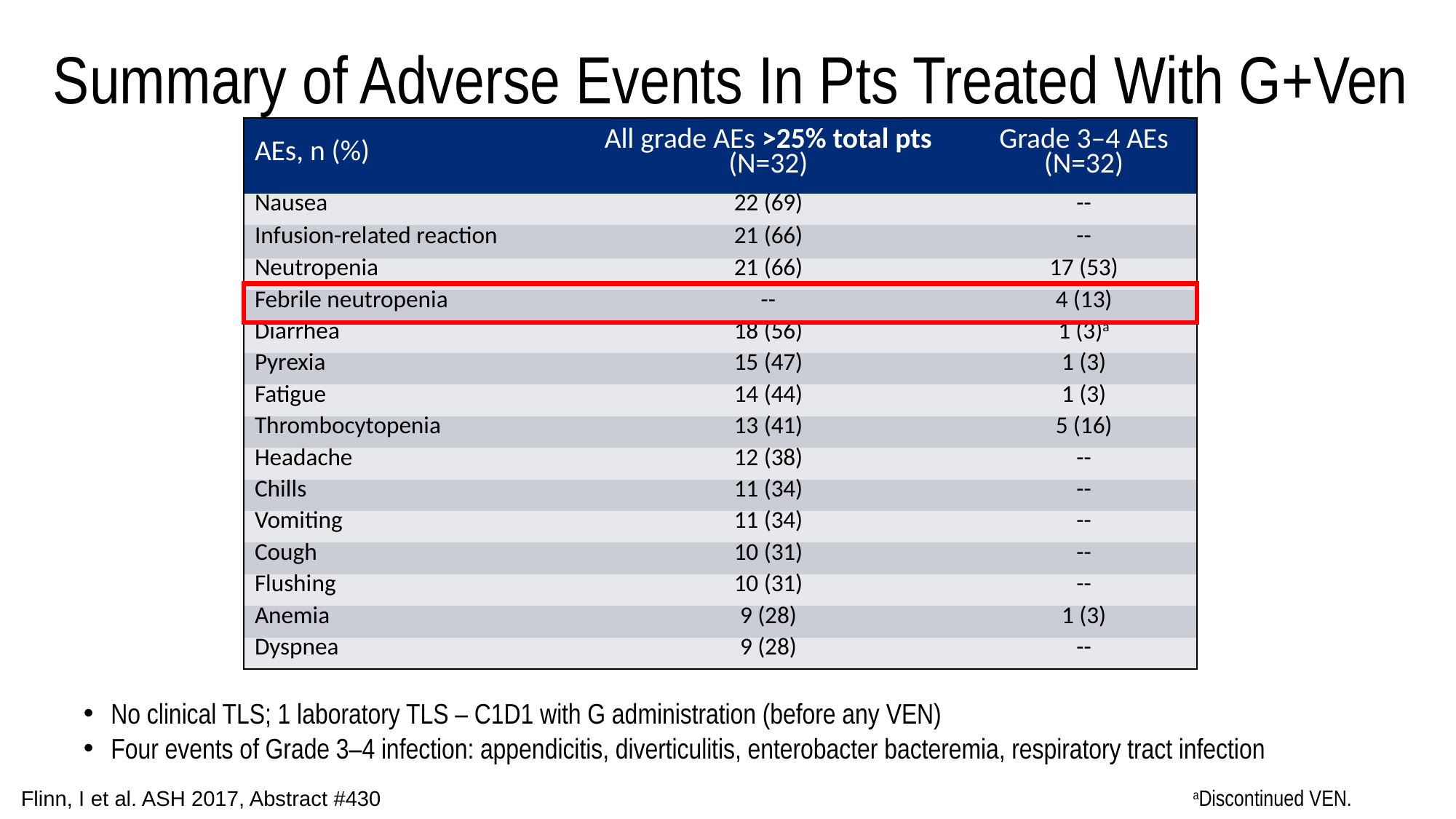

# Summary of Adverse Events In Pts Treated With G+Ven
| AEs, n (%) | All grade AEs >25% total pts (N=32) | Grade 3–4 AEs (N=32) |
| --- | --- | --- |
| Nausea | 22 (69) | -- |
| Infusion-related reaction | 21 (66) | -- |
| Neutropenia | 21 (66) | 17 (53) |
| Febrile neutropenia | -- | 4 (13) |
| Diarrhea | 18 (56) | 1 (3)a |
| Pyrexia | 15 (47) | 1 (3) |
| Fatigue | 14 (44) | 1 (3) |
| Thrombocytopenia | 13 (41) | 5 (16) |
| Headache | 12 (38) | -- |
| Chills | 11 (34) | -- |
| Vomiting | 11 (34) | -- |
| Cough | 10 (31) | -- |
| Flushing | 10 (31) | -- |
| Anemia | 9 (28) | 1 (3) |
| Dyspnea | 9 (28) | -- |

No clinical TLS; 1 laboratory TLS – C1D1 with G administration (before any VEN)
Four events of Grade 3–4 infection: appendicitis, diverticulitis, enterobacter bacteremia, respiratory tract infection
aDiscontinued VEN.
Flinn, I et al. ASH 2017, Abstract #430